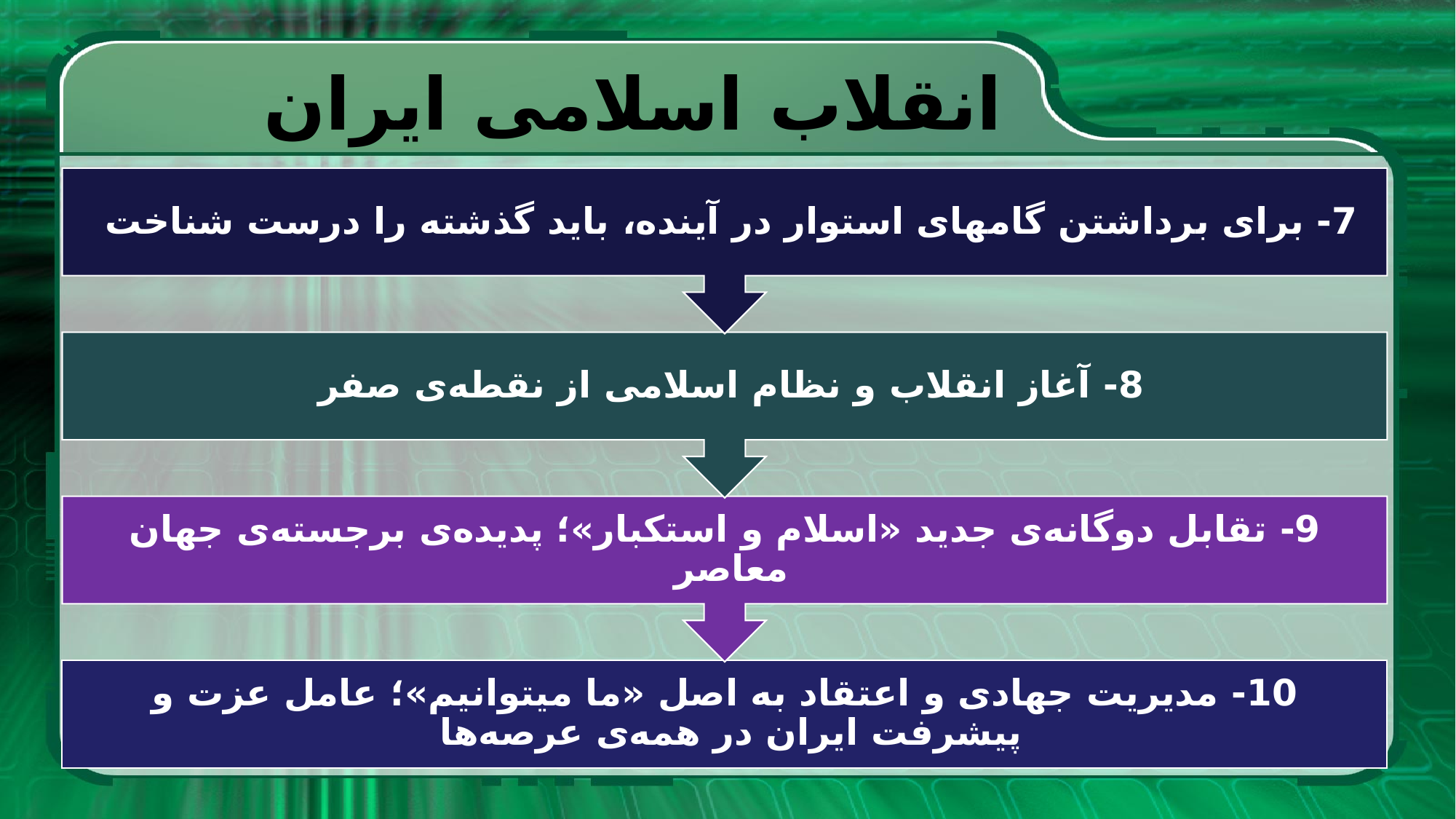

# انقلاب اسلامی ایران
10- مدیریت جهادی و اعتقاد به اصل «ما میتوانیم»؛ عامل عزت و پیشرفت ایران در همه‌ی عرصه‌ها
9- تقابل دوگانه‌ی جدید «اسلام و استکبار»؛ پدیده‌ی برجسته‌ی جهان معاصر
8- آغاز انقلاب و نظام اسلامی از نقطه‌ی صفر
7- برای برداشتن گام­های استوار در آینده، باید گذشته را درست شناخت